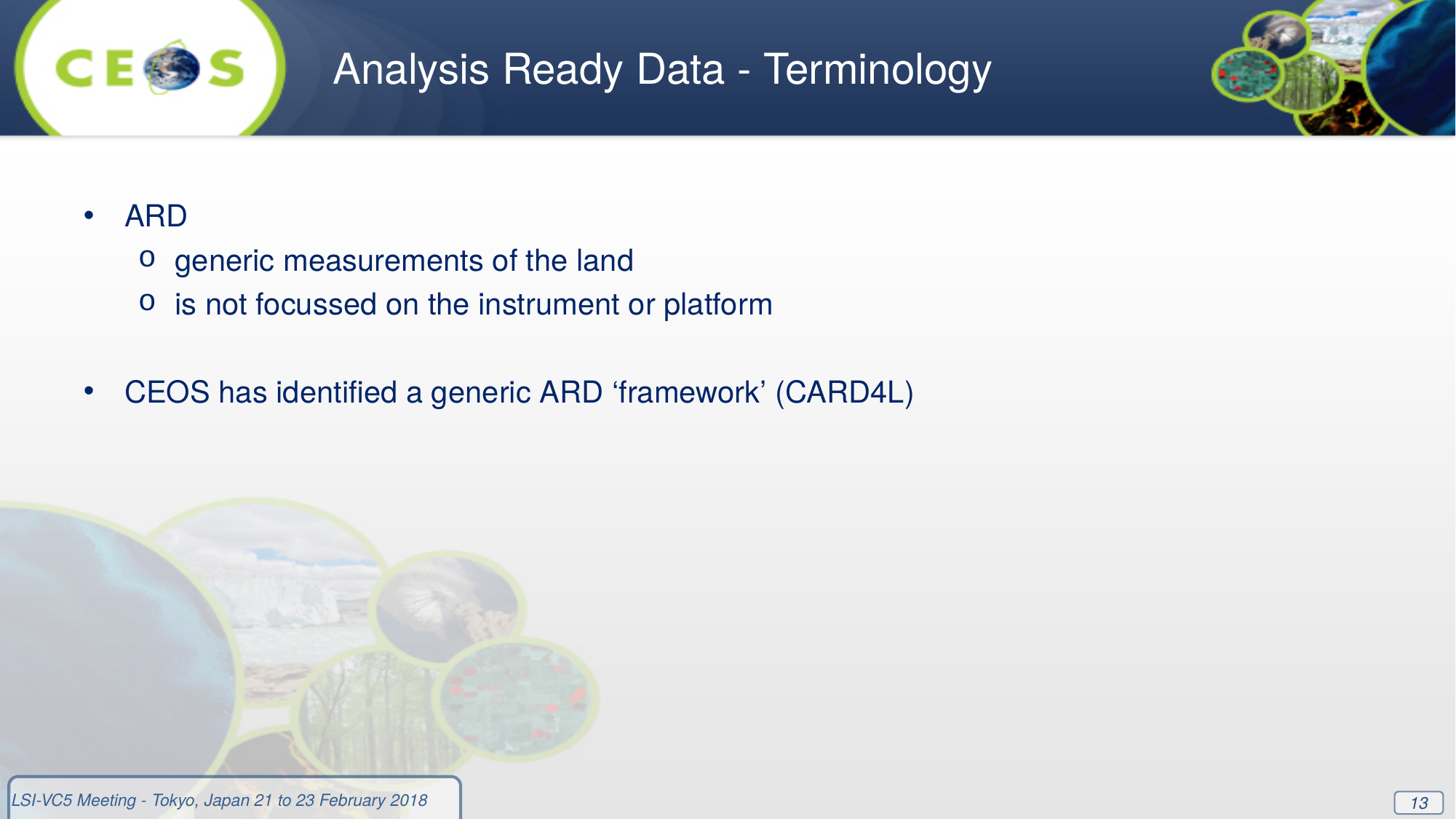

Analysis Ready Data - Terminology

ARD
generic measurements of the land
is not focussed on the instrument or platform

CEOS has identified a generic ARD ‘framework’ (CARD4L)

13